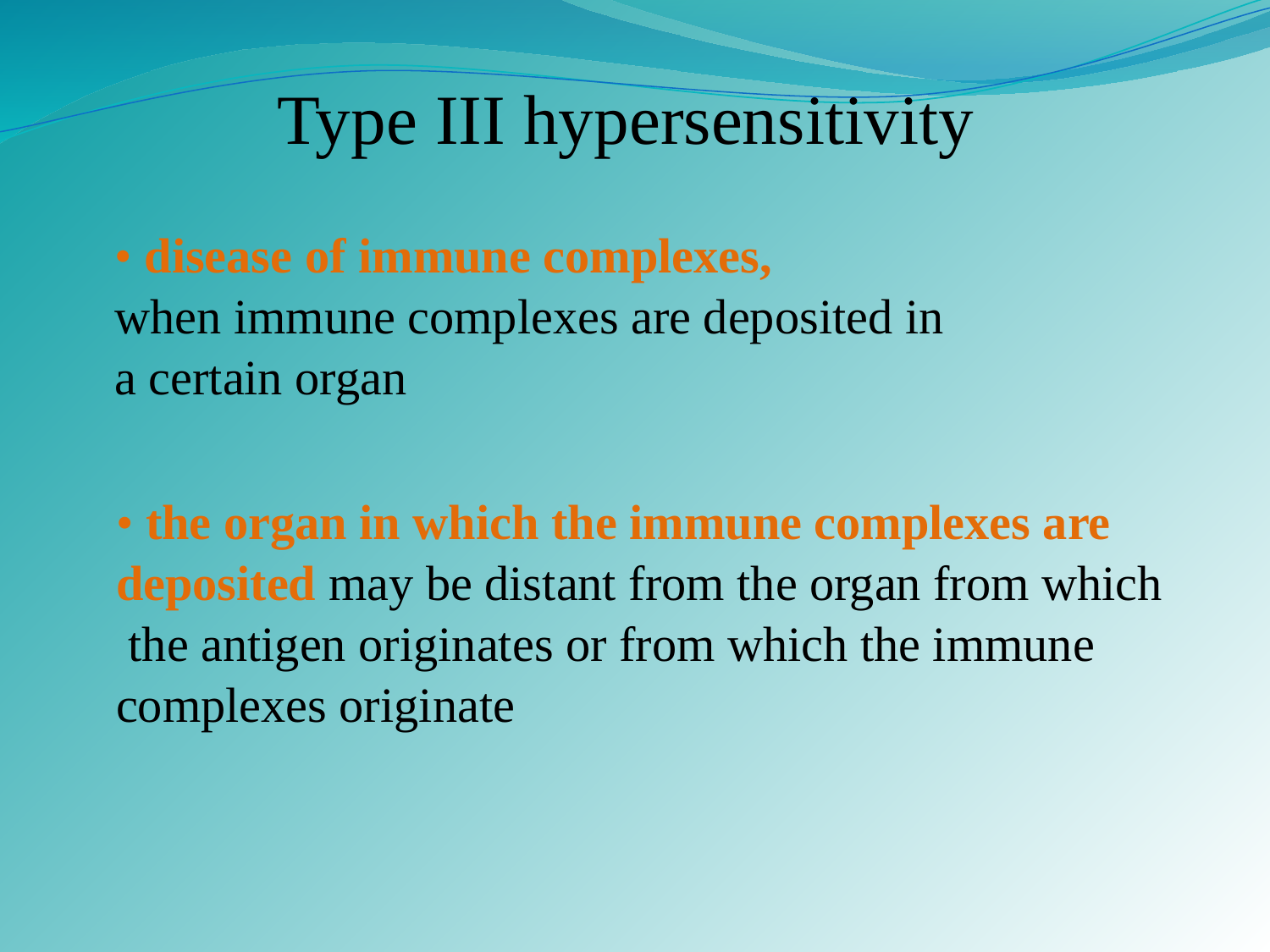

Type III hypersensitivity
• disease of immune complexes,
when immune complexes are deposited in
a certain organ
• the organ in which the immune complexes are
deposited may be distant from the organ from which
 the antigen originates or from which the immune
complexes originate